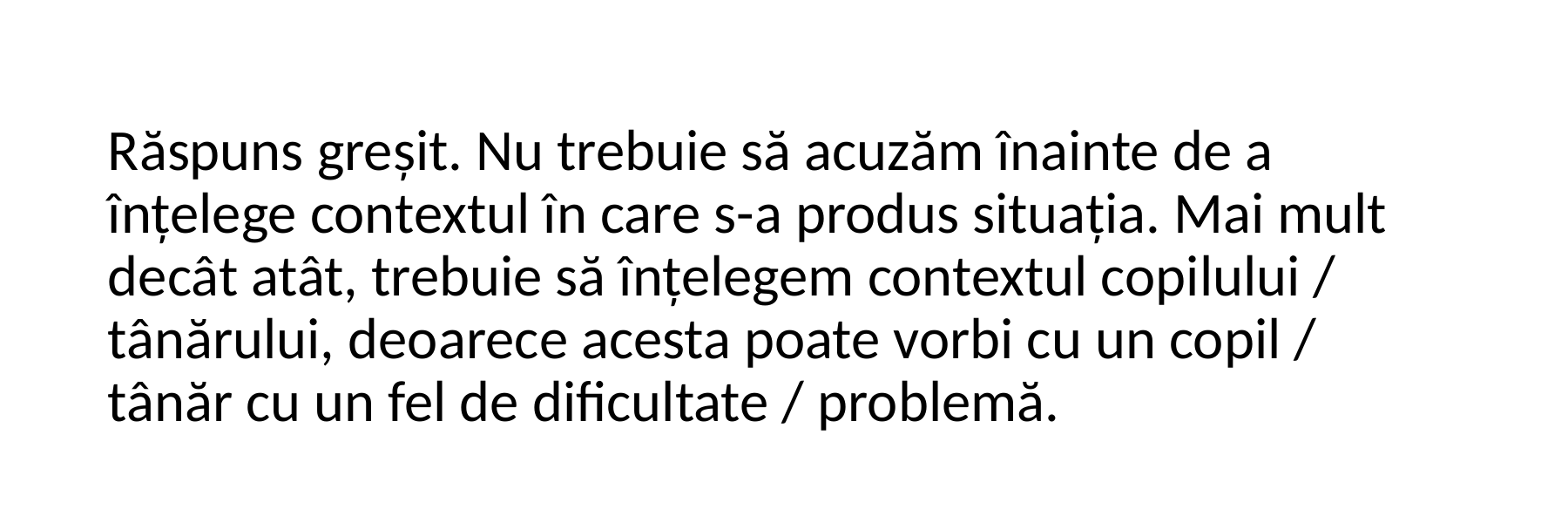

Răspuns greșit. Nu trebuie să acuzăm înainte de a înțelege contextul în care s-a produs situația. Mai mult decât atât, trebuie să înțelegem contextul copilului / tânărului, deoarece acesta poate vorbi cu un copil / tânăr cu un fel de dificultate / problemă.